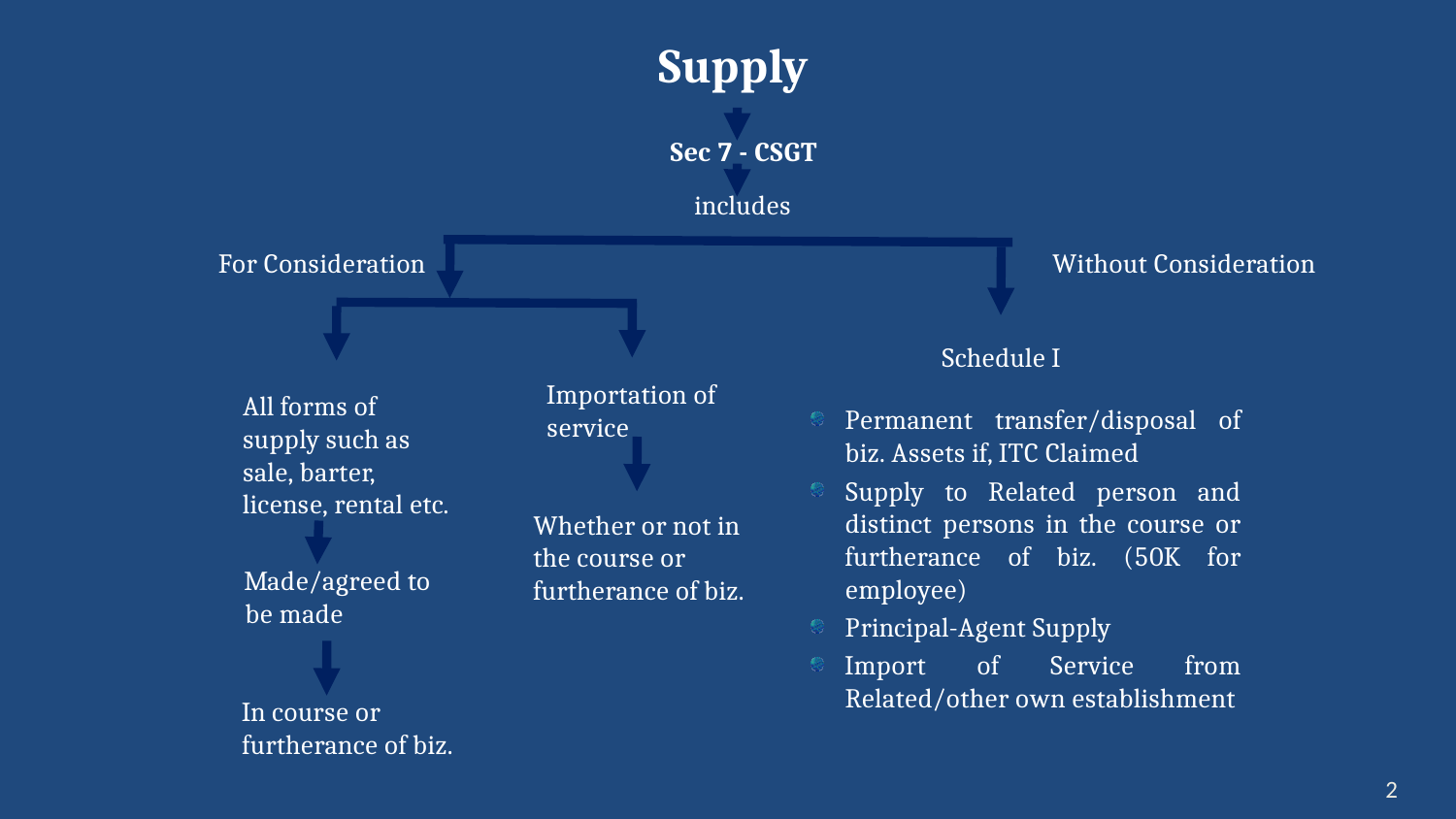

Supply
Sec 7 - CSGT
includes
For Consideration
Without Consideration
Schedule I
Importation of service
All forms of supply such as sale, barter,  license, rental etc.
Permanent transfer/disposal of biz. Assets if, ITC Claimed
Supply to Related person and distinct persons in the course or furtherance of biz. (50K for employee)
Principal-Agent Supply
Import of Service from Related/other own establishment
Whether or not in the course or furtherance of biz.
Made/agreed to be made
In course or furtherance of biz.
2